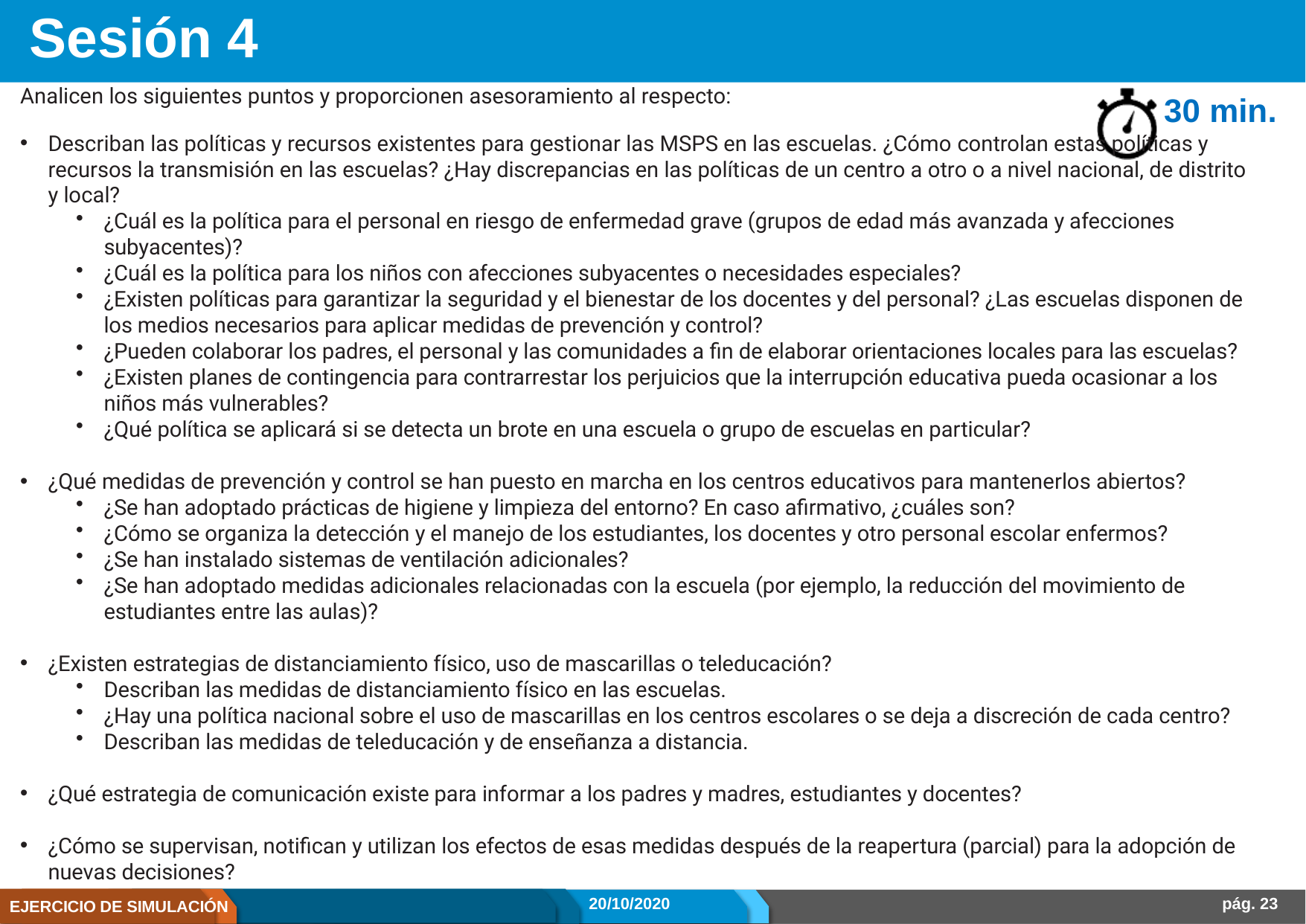

#
Sesión 4
Analicen los siguientes puntos y proporcionen asesoramiento al respecto:

Describan las políticas y recursos existentes para gestionar las MSPS en las escuelas. ¿Cómo controlan estas políticas y recursos la transmisión en las escuelas? ¿Hay discrepancias en las políticas de un centro a otro o a nivel nacional, de distrito y local?
¿Cuál es la política para el personal en riesgo de enfermedad grave (grupos de edad más avanzada y afecciones subyacentes)?
¿Cuál es la política para los niños con afecciones subyacentes o necesidades especiales?
¿Existen políticas para garantizar la seguridad y el bienestar de los docentes y del personal? ¿Las escuelas disponen de los medios necesarios para aplicar medidas de prevención y control?
¿Pueden colaborar los padres, el personal y las comunidades a fin de elaborar orientaciones locales para las escuelas?
¿Existen planes de contingencia para contrarrestar los perjuicios que la interrupción educativa pueda ocasionar a los niños más vulnerables?
¿Qué política se aplicará si se detecta un brote en una escuela o grupo de escuelas en particular?

¿Qué medidas de prevención y control se han puesto en marcha en los centros educativos para mantenerlos abiertos?
¿Se han adoptado prácticas de higiene y limpieza del entorno? En caso afirmativo, ¿cuáles son?
¿Cómo se organiza la detección y el manejo de los estudiantes, los docentes y otro personal escolar enfermos?
¿Se han instalado sistemas de ventilación adicionales?
¿Se han adoptado medidas adicionales relacionadas con la escuela (por ejemplo, la reducción del movimiento de estudiantes entre las aulas)?

¿Existen estrategias de distanciamiento físico, uso de mascarillas o teleducación?
Describan las medidas de distanciamiento físico en las escuelas.
¿Hay una política nacional sobre el uso de mascarillas en los centros escolares o se deja a discreción de cada centro?
Describan las medidas de teleducación y de enseñanza a distancia.

¿Qué estrategia de comunicación existe para informar a los padres y madres, estudiantes y docentes?

¿Cómo se supervisan, notifican y utilizan los efectos de esas medidas después de la reapertura (parcial) para la adopción de nuevas decisiones?

30 min.
COVID-19
 20/10/2020
pág. 23
EJERCICIO DE SIMULACIÓN